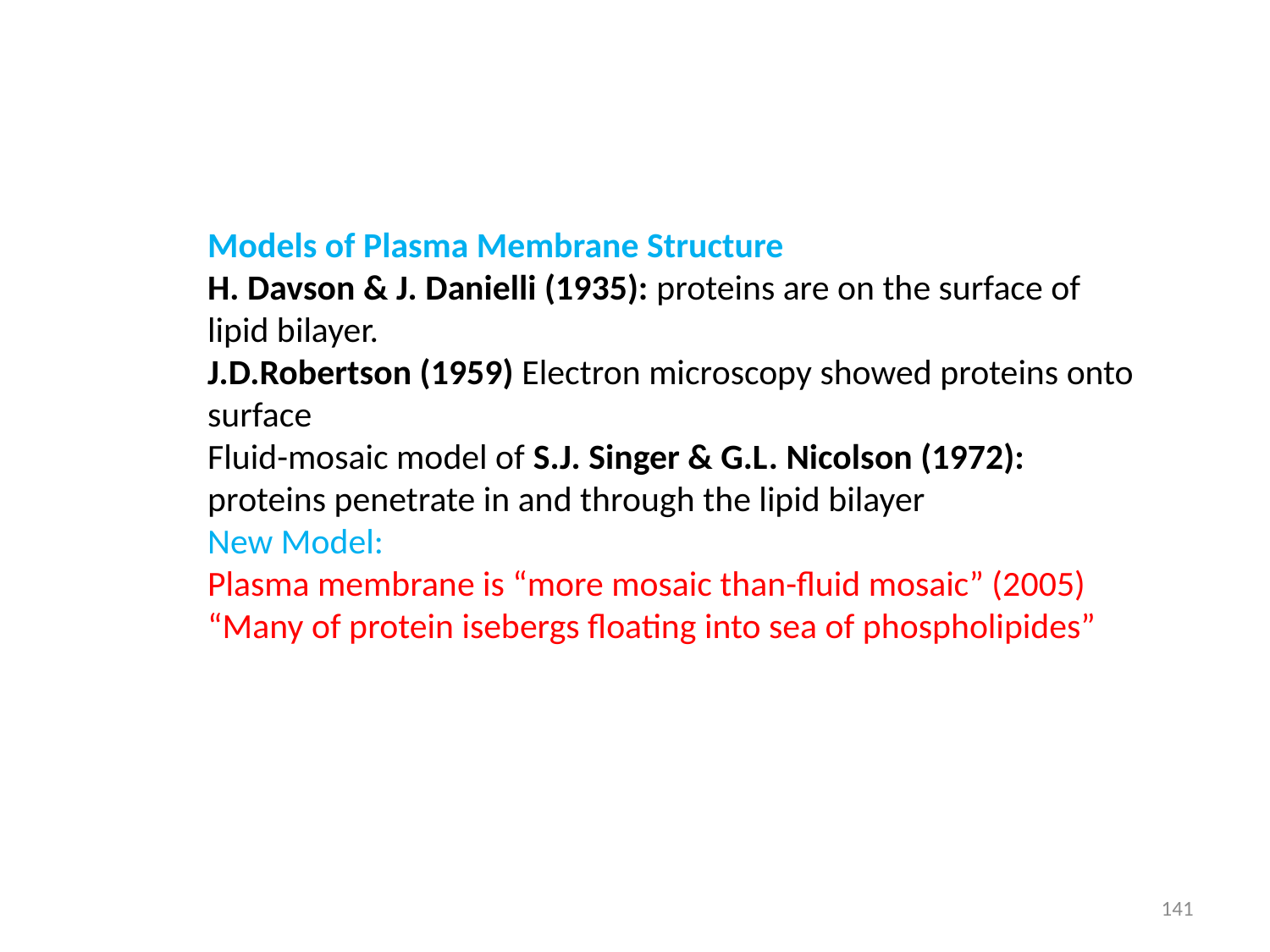

Models of Plasma Membrane Structure
H. Davson & J. Danielli (1935): proteins are on the surface of lipid bilayer.
J.D.Robertson (1959) Electron microscopy showed proteins onto surface
Fluid-mosaic model of S.J. Singer & G.L. Nicolson (1972): proteins penetrate in and through the lipid bilayer
New Model:
Plasma membrane is “more mosaic than-fluid mosaic” (2005)
“Many of protein isebergs floating into sea of phospholipides”
141